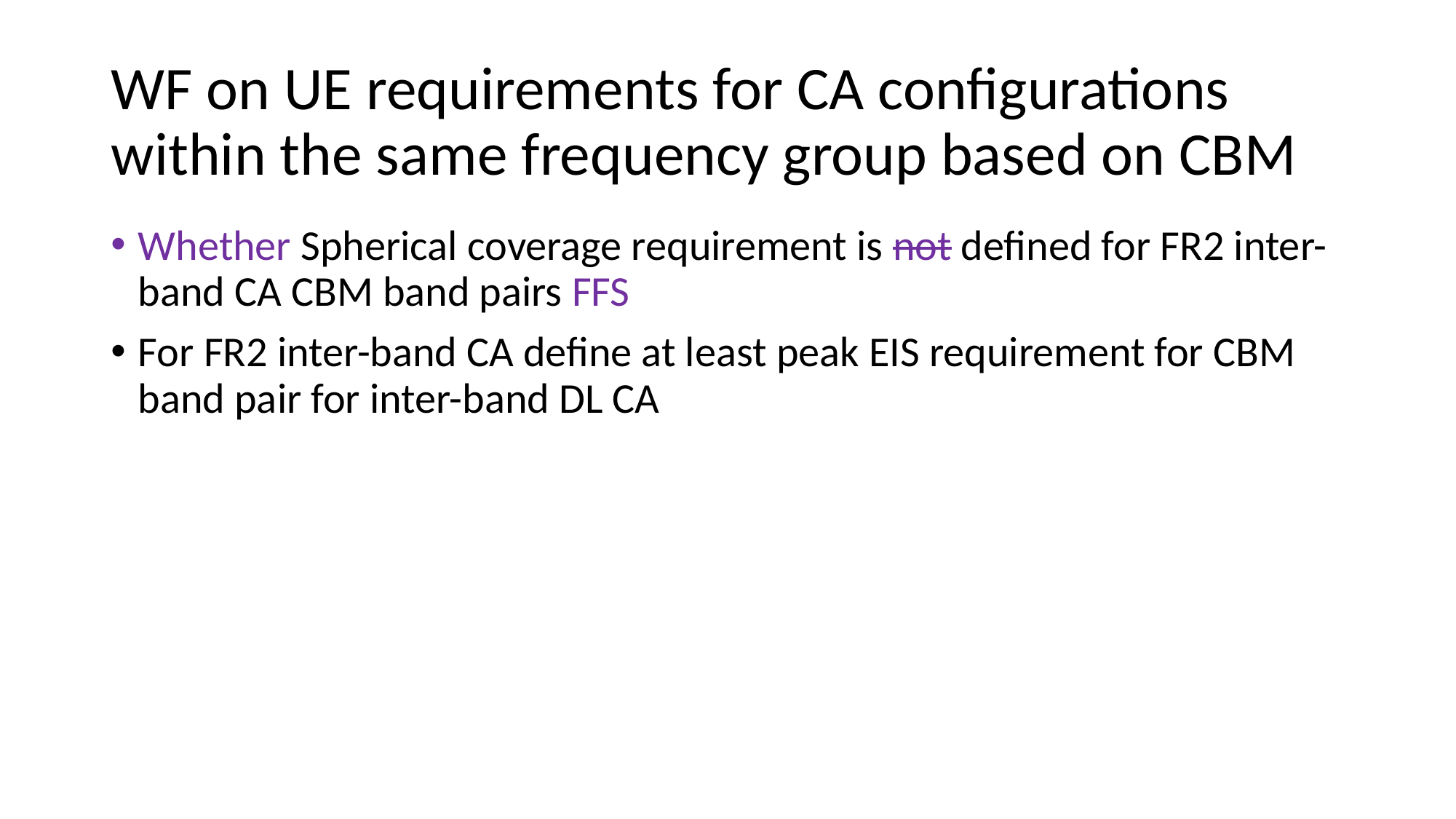

# WF on UE requirements for CA configurations within the same frequency group based on CBM
Whether Spherical coverage requirement is not defined for FR2 inter-band CA CBM band pairs FFS
For FR2 inter-band CA define at least peak EIS requirement for CBM band pair for inter-band DL CA